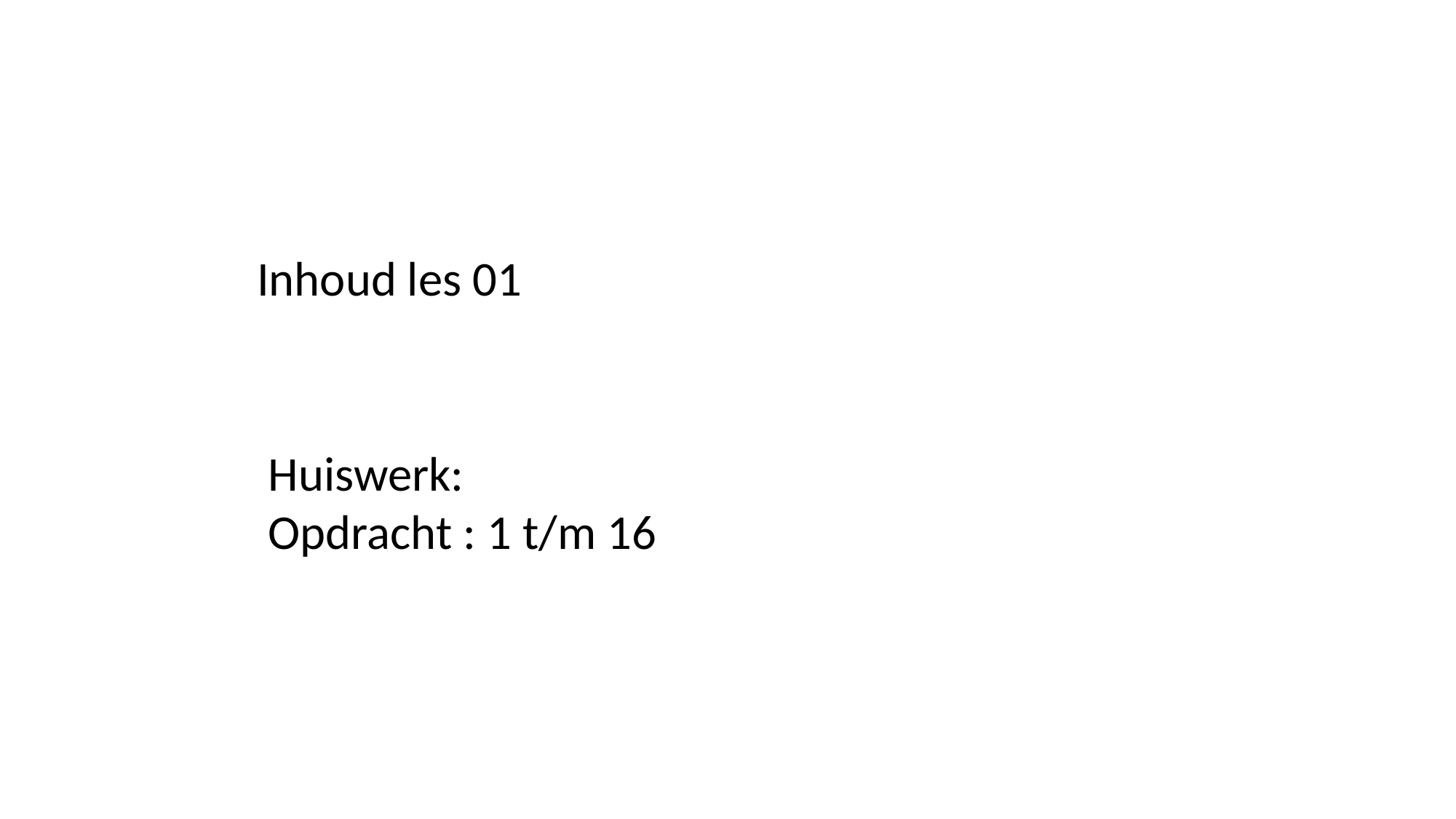

Inhoud les 01
Huiswerk:
Opdracht : 1 t/m 16